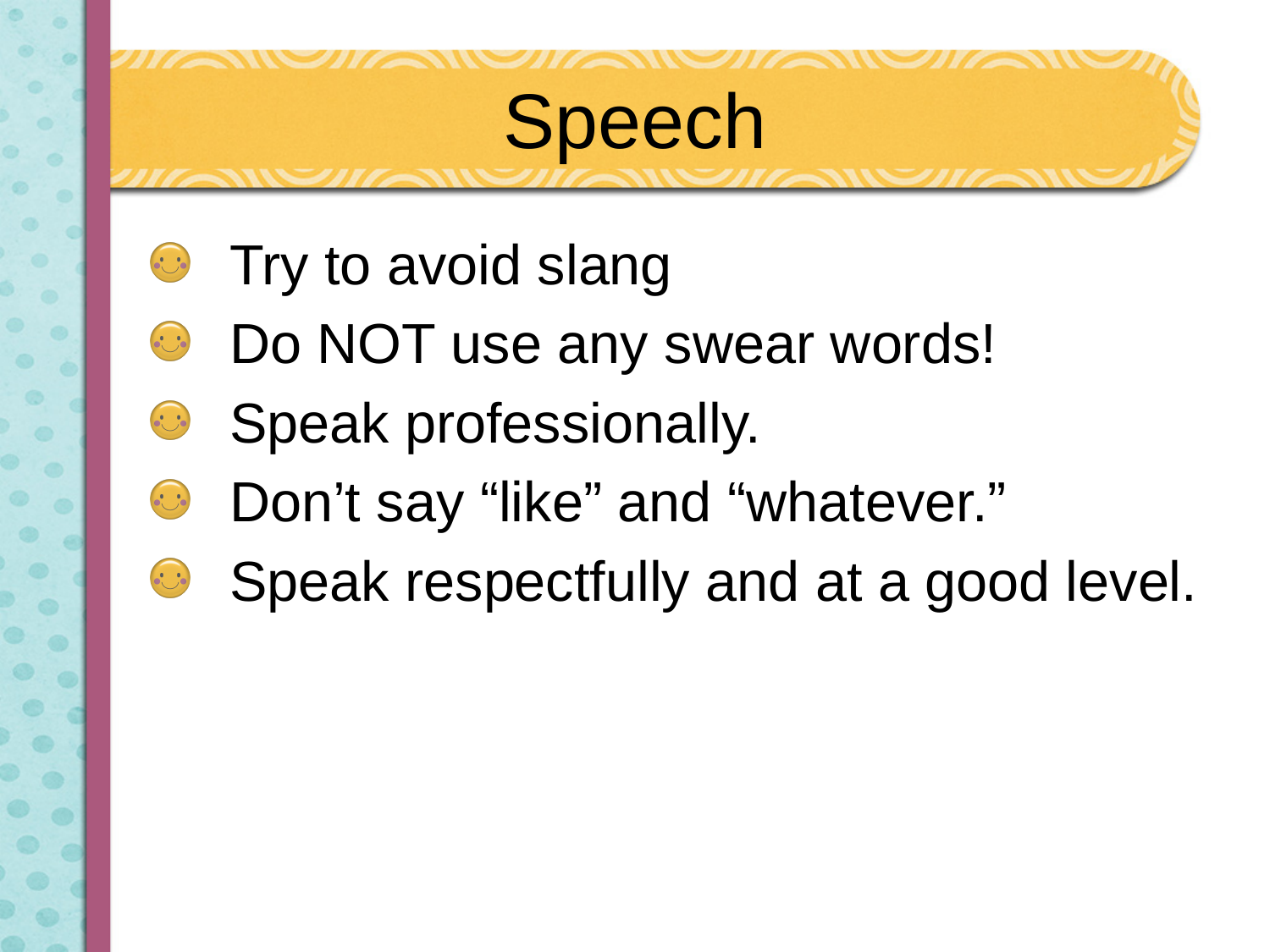

# Speech
Try to avoid slang
Do NOT use any swear words!
Speak professionally.
Don’t say “like” and “whatever.”
Speak respectfully and at a good level.